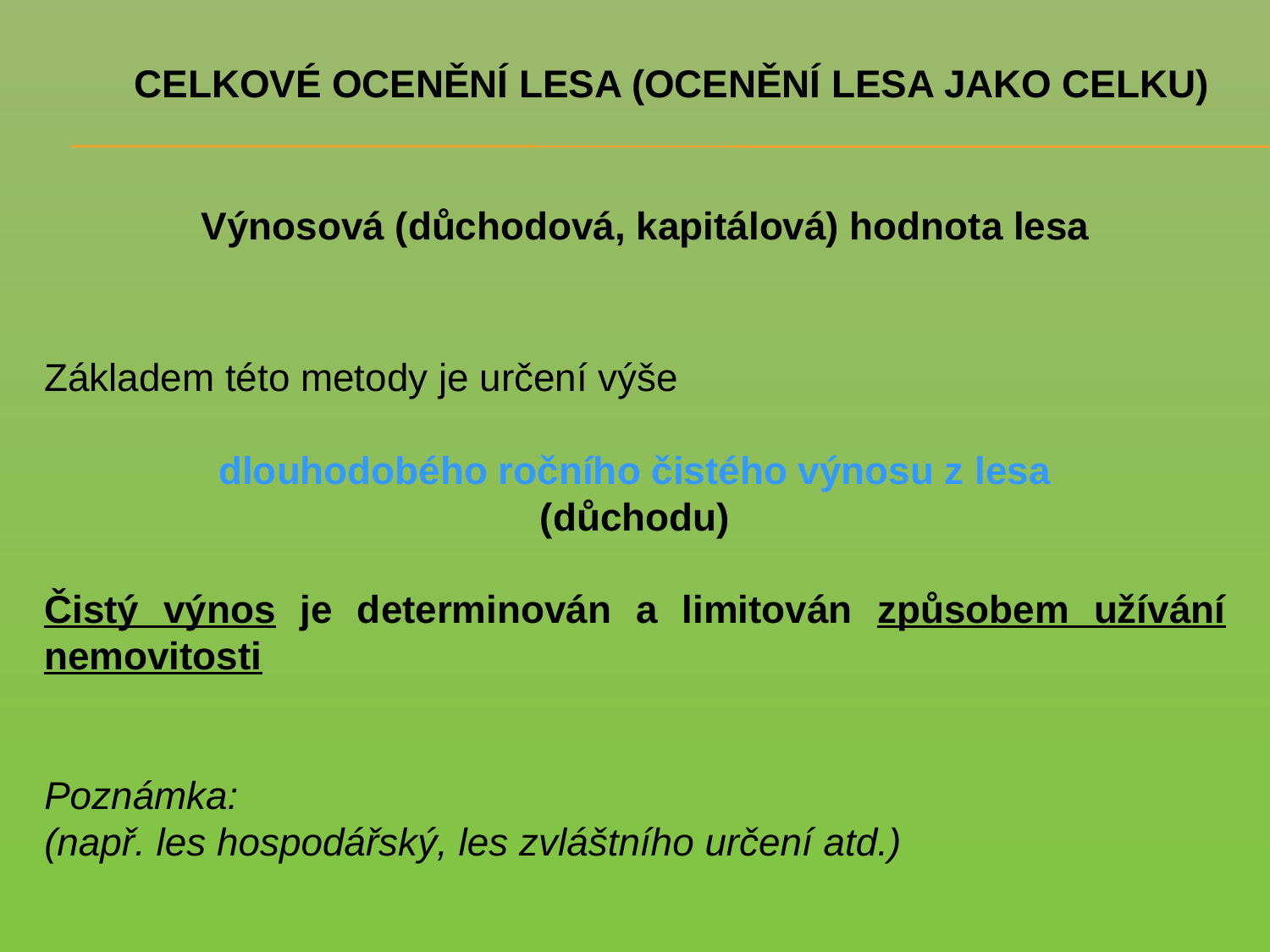

# CELKOVÉ OCENĚNÍ LESA (OCENĚNÍ LESA JAKO CELKU)

Výnosová (důchodová, kapitálová) hodnota lesa
Základem této metody je určení výše

dlouhodobého ročního čistého výnosu z lesa
(důchodu)

Čistý výnos je determinován a limitován způsobem užívání nemovitosti

Poznámka:
(např. les hospodářský, les zvláštního určení atd.)